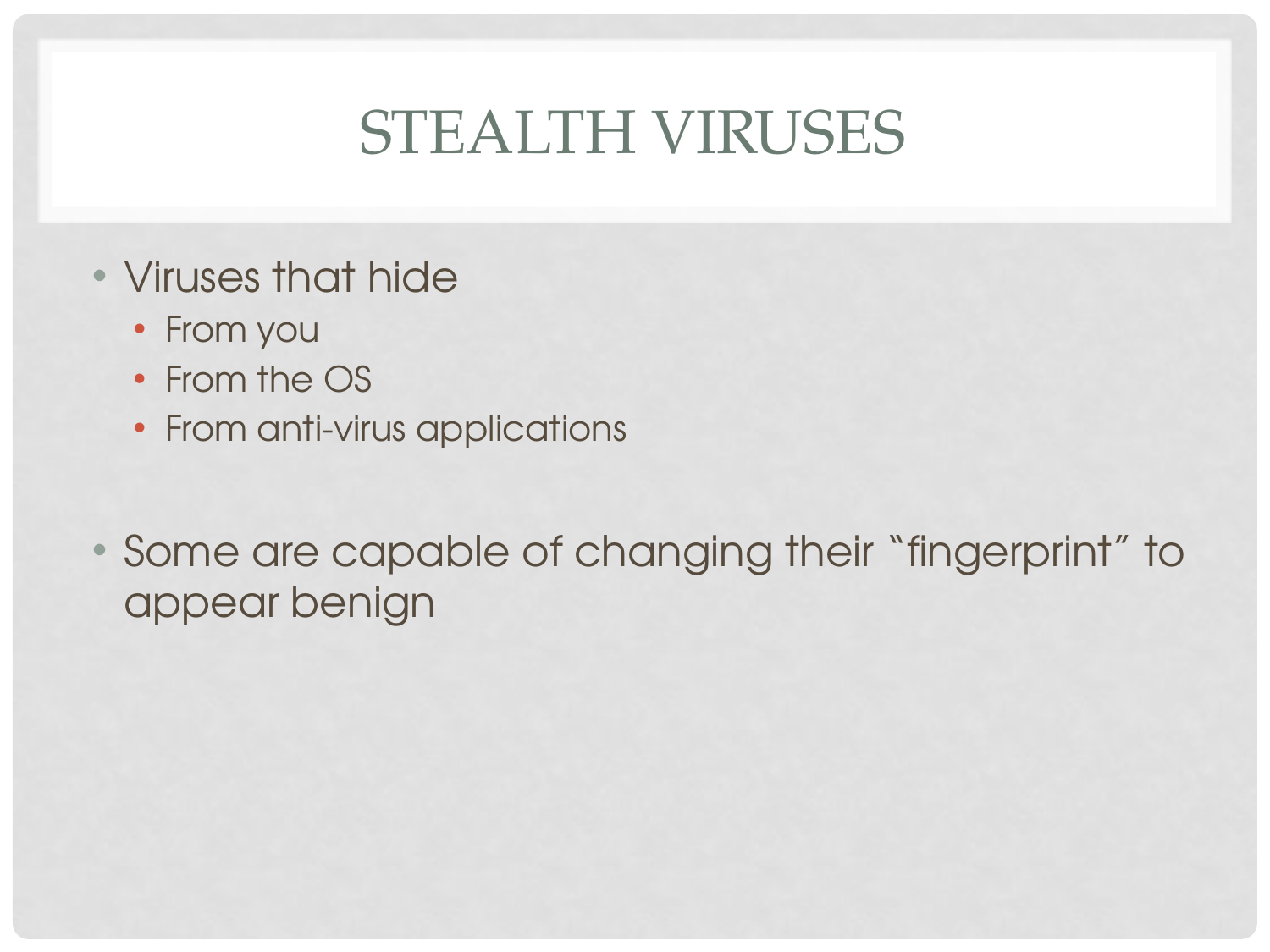

# Stealth viruses
Viruses that hide
From you
From the OS
From anti-virus applications

Some are capable of changing their “fingerprint” to appear benign